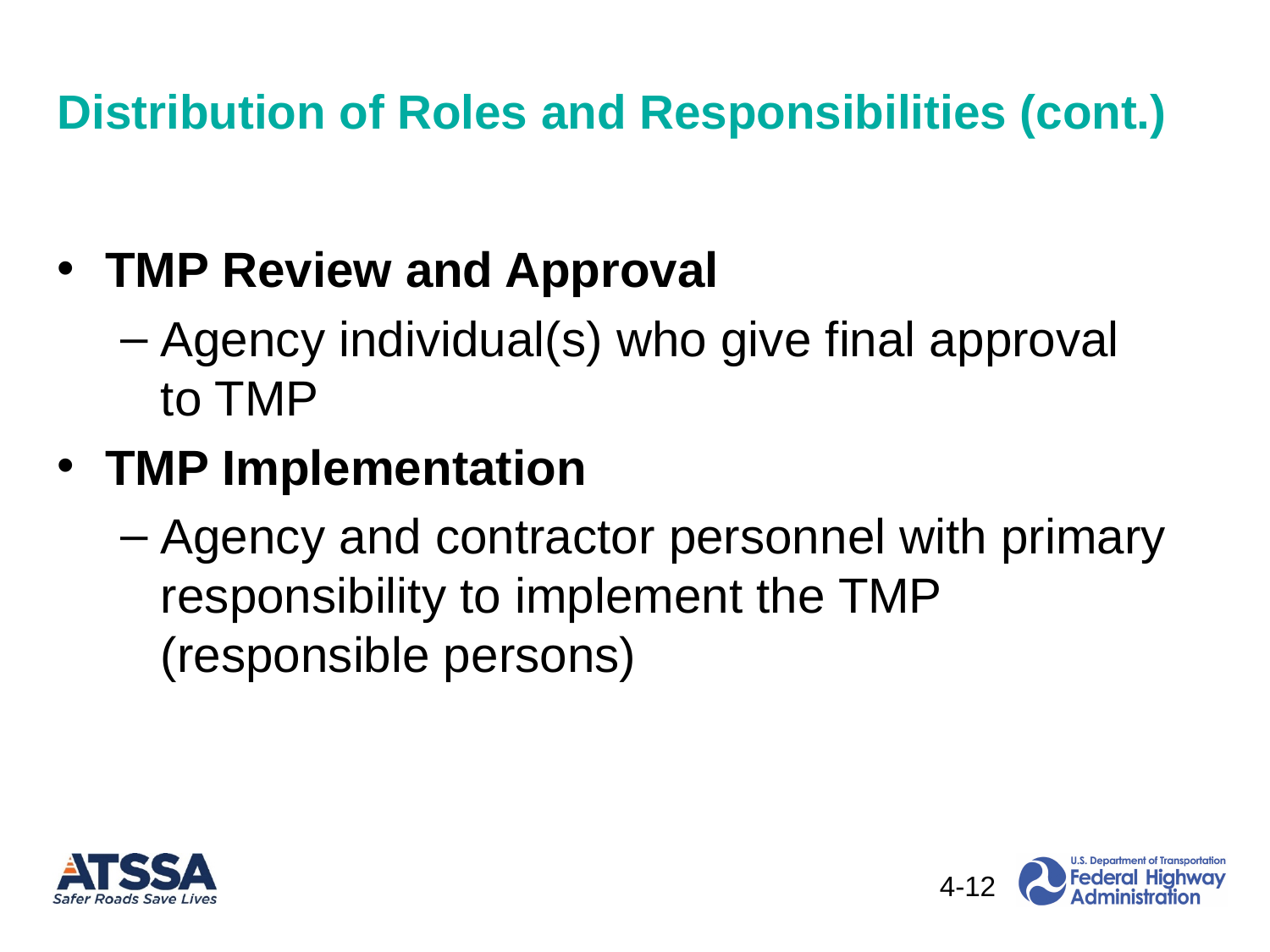

# Distribution of Roles and Responsibilities (cont.)
TMP Review and Approval
Agency individual(s) who give final approval to TMP
TMP Implementation
Agency and contractor personnel with primary responsibility to implement the TMP (responsible persons)